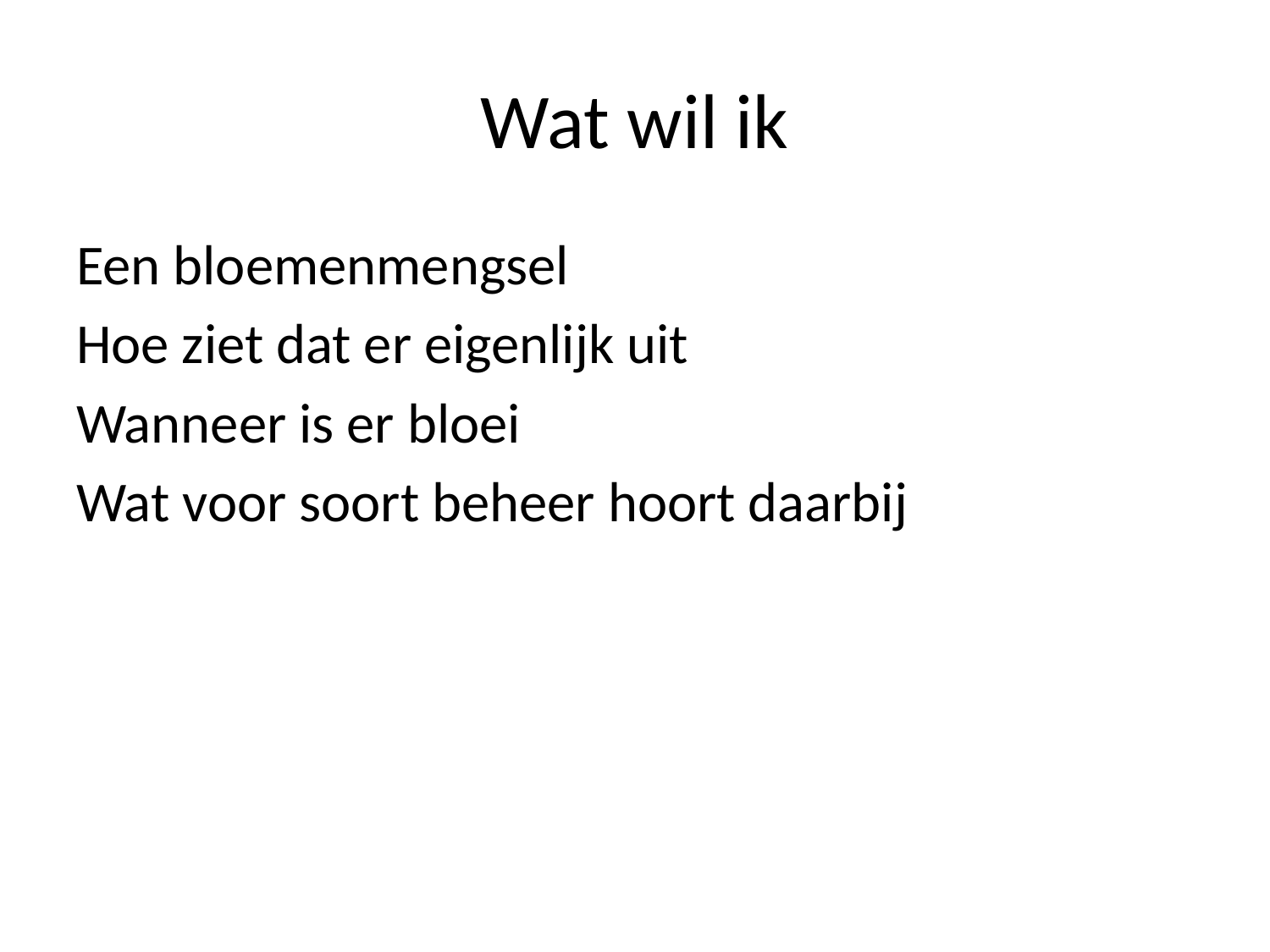

# Wat wil ik
Een bloemenmengsel
Hoe ziet dat er eigenlijk uit
Wanneer is er bloei
Wat voor soort beheer hoort daarbij